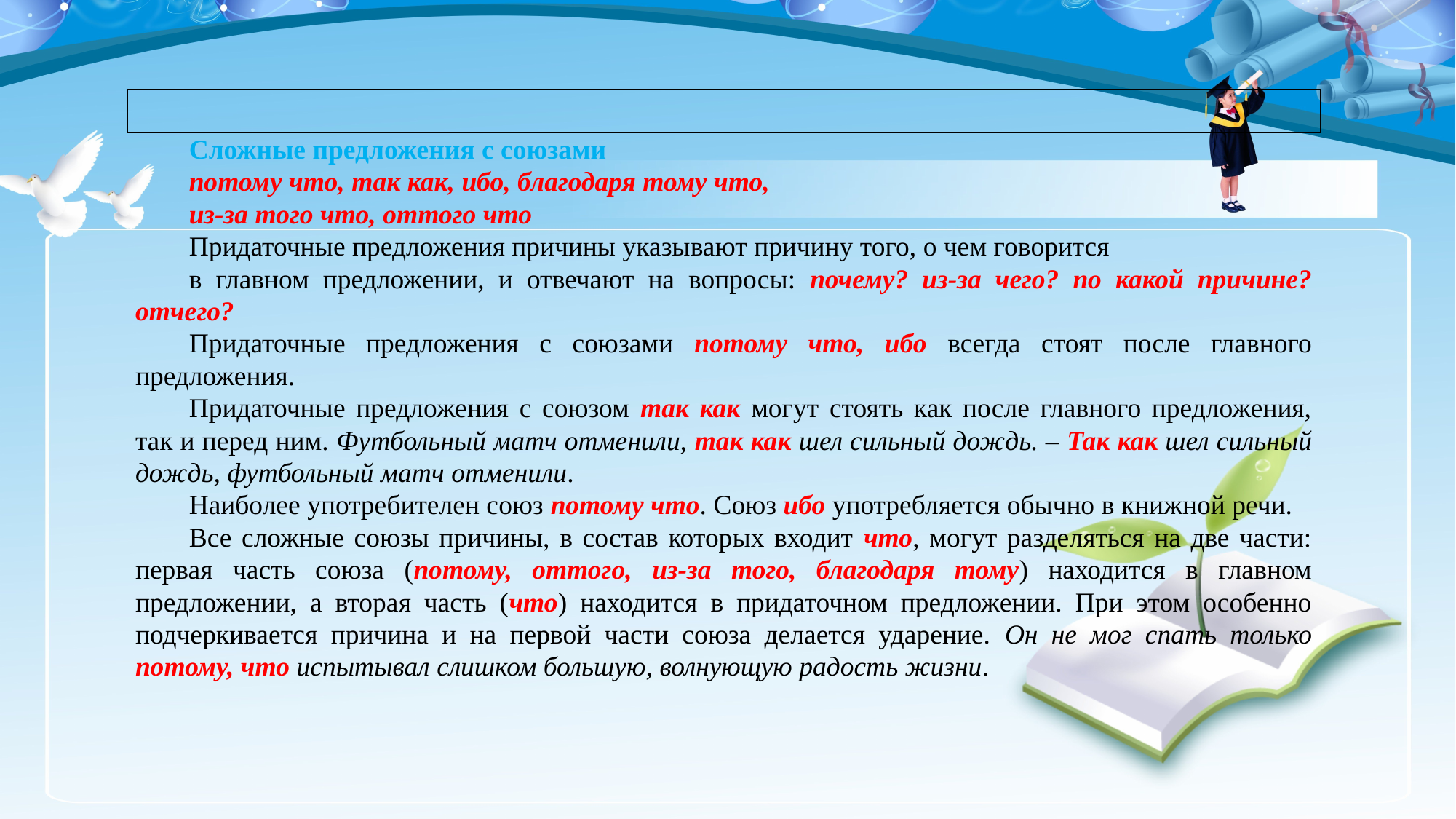

|  |
| --- |
| Сложные предложения с союзами потому что, так как, ибо, благодаря тому что, из-за того что, оттого что Придаточные предложения причины указывают причину того, о чем говорится |
| в главном предложении, и отвечают на вопросы: почему? из-за чего? по какой причине? отчего? Придаточные предложения с союзами потому что, ибо всегда стоят после главного предложения. Придаточные предложения с союзом так как могут стоять как после главного предложения, так и перед ним. Футбольный матч отменили, так как шел сильный дождь. – Так как шел сильный дождь, футбольный матч отменили. Наиболее употребителен союз потому что. Союз ибо употребляется обычно в книжной речи. Все сложные союзы причины, в состав которых входит что, могут разделяться на две части: первая часть союза (потому, оттого, из-за того, благодаря тому) находится в главном предложении, а вторая часть (что) находится в придаточном предложении. При этом особенно подчеркивается причина и на первой части союза делается ударение. Он не мог спать только потому, что испытывал слишком большую, волнующую радость жизни. |